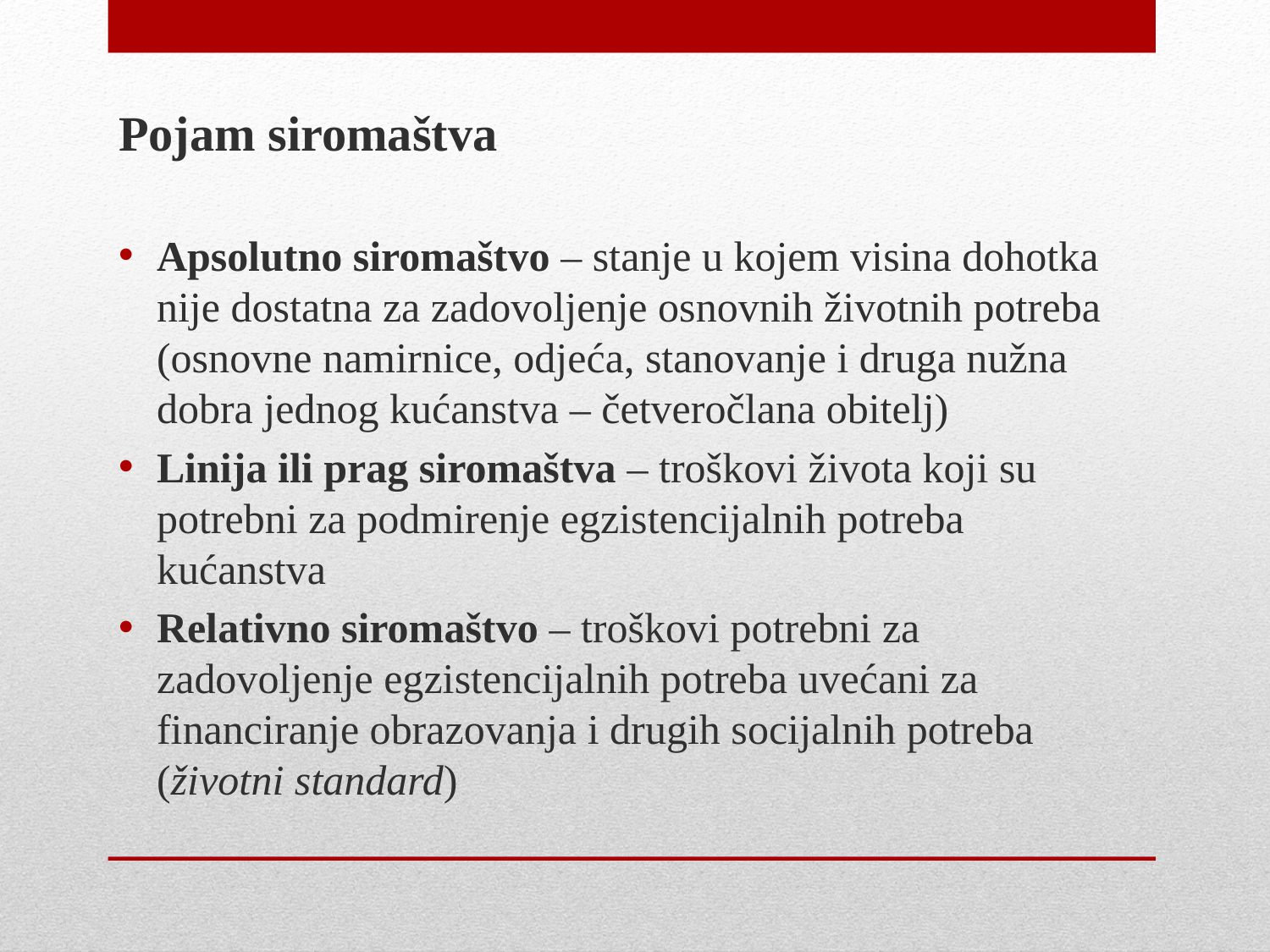

Pojam siromaštva

Apsolutno siromaštvo – stanje u kojem visina dohotka nije dostatna za zadovoljenje osnovnih životnih potreba (osnovne namirnice, odjeća, stanovanje i druga nužna dobra jednog kućanstva – četveročlana obitelj)
Linija ili prag siromaštva – troškovi života koji su potrebni za podmirenje egzistencijalnih potreba kućanstva
Relativno siromaštvo – troškovi potrebni za zadovoljenje egzistencijalnih potreba uvećani za financiranje obrazovanja i drugih socijalnih potreba (životni standard)